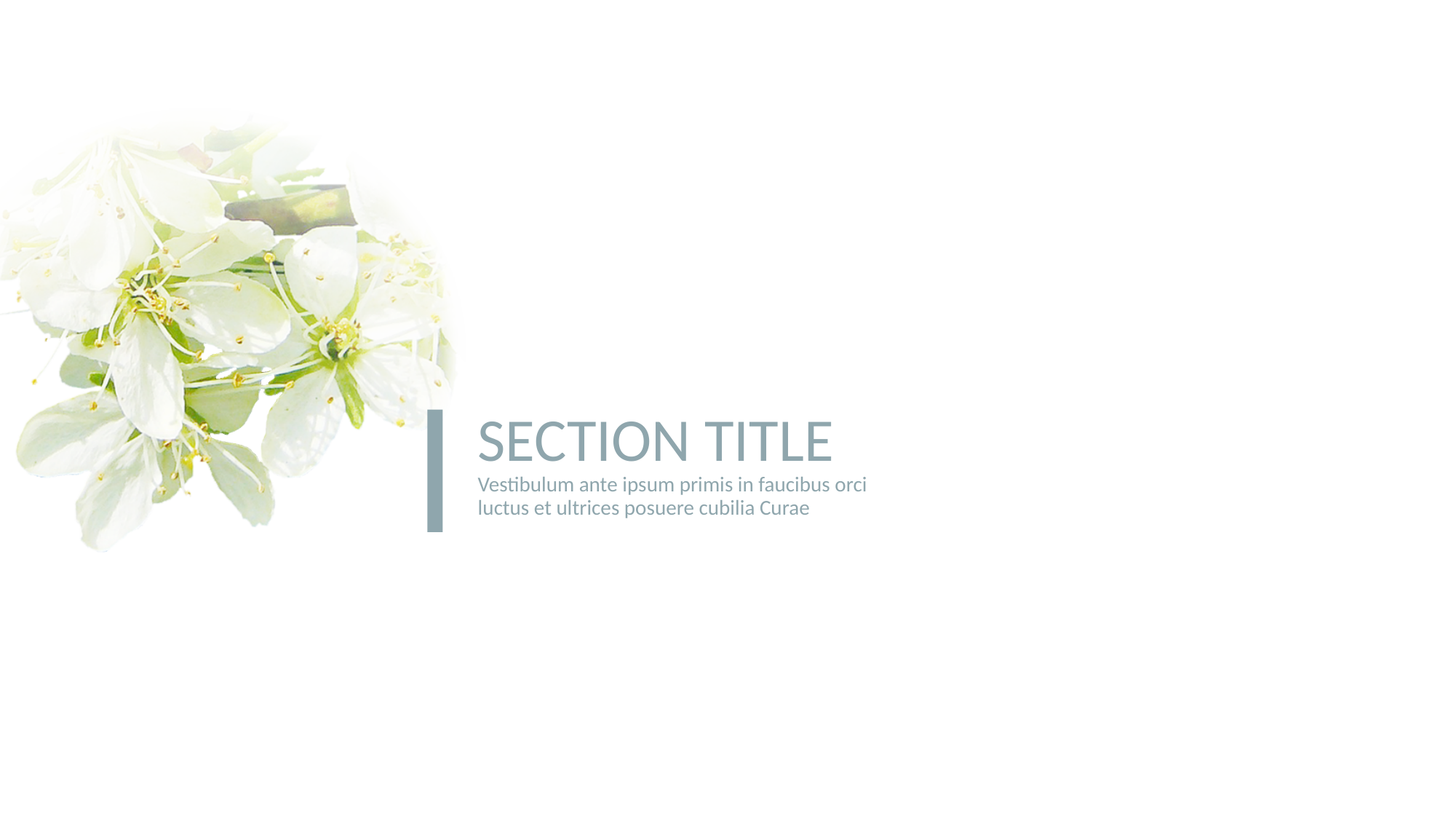

# SECTION TITLE
Vestibulum ante ipsum primis in faucibus orci luctus et ultrices posuere cubilia Curae